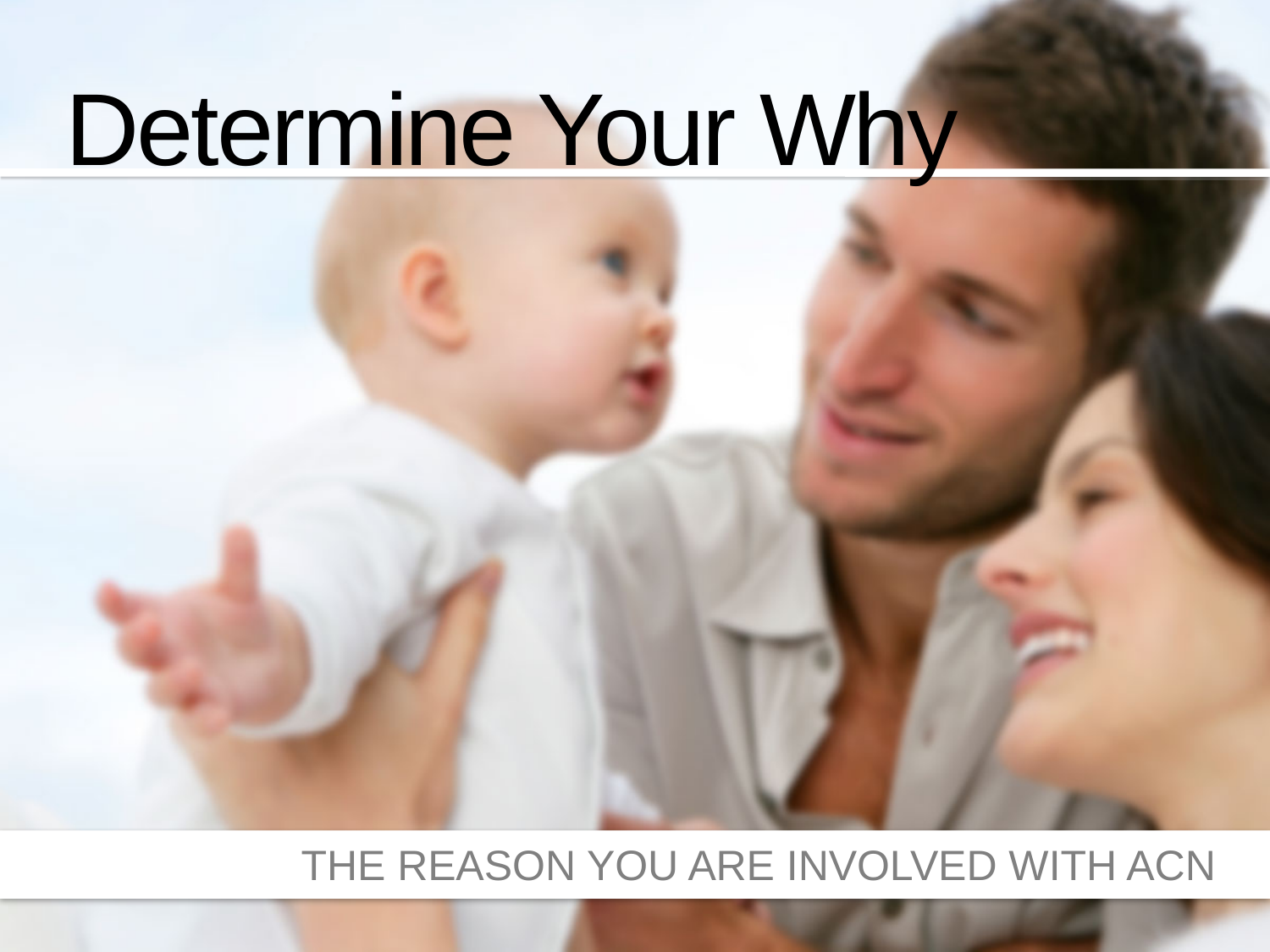

Determine Your Why

THE REASON YOU ARE INVOLVED WITH ACN